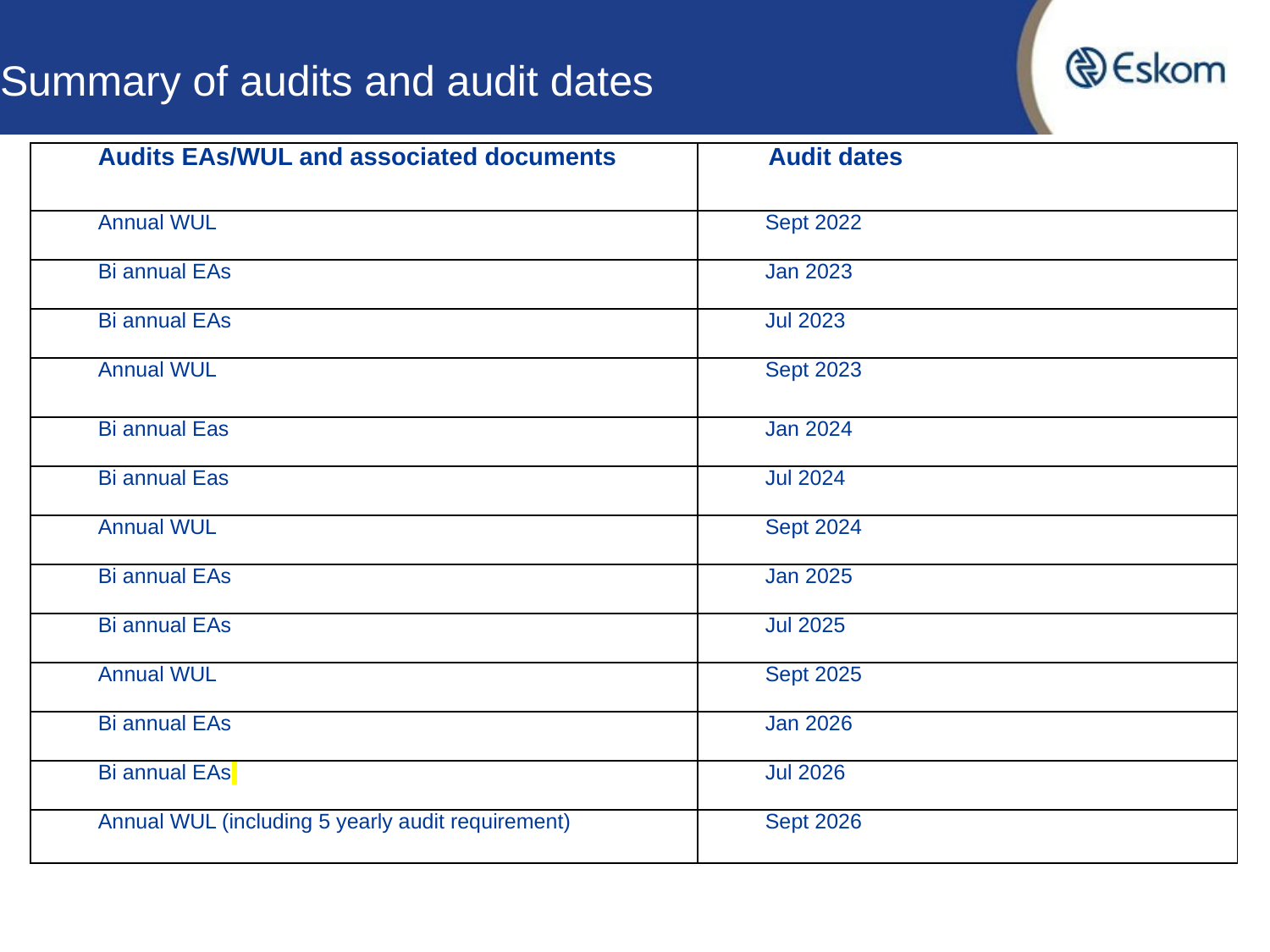

# Summary of audits and audit dates
| Audits EAs/WUL and associated documents | Audit dates |
| --- | --- |
| Annual WUL | Sept 2022 |
| Bi annual EAs | Jan 2023 |
| Bi annual EAs | Jul 2023 |
| Annual WUL | Sept 2023 |
| Bi annual Eas | Jan 2024 |
| Bi annual Eas | Jul 2024 |
| Annual WUL | Sept 2024 |
| Bi annual EAs | Jan 2025 |
| Bi annual EAs | Jul 2025 |
| Annual WUL | Sept 2025 |
| Bi annual EAs | Jan 2026 |
| Bi annual EAs | Jul 2026 |
| Annual WUL (including 5 yearly audit requirement) | Sept 2026 |